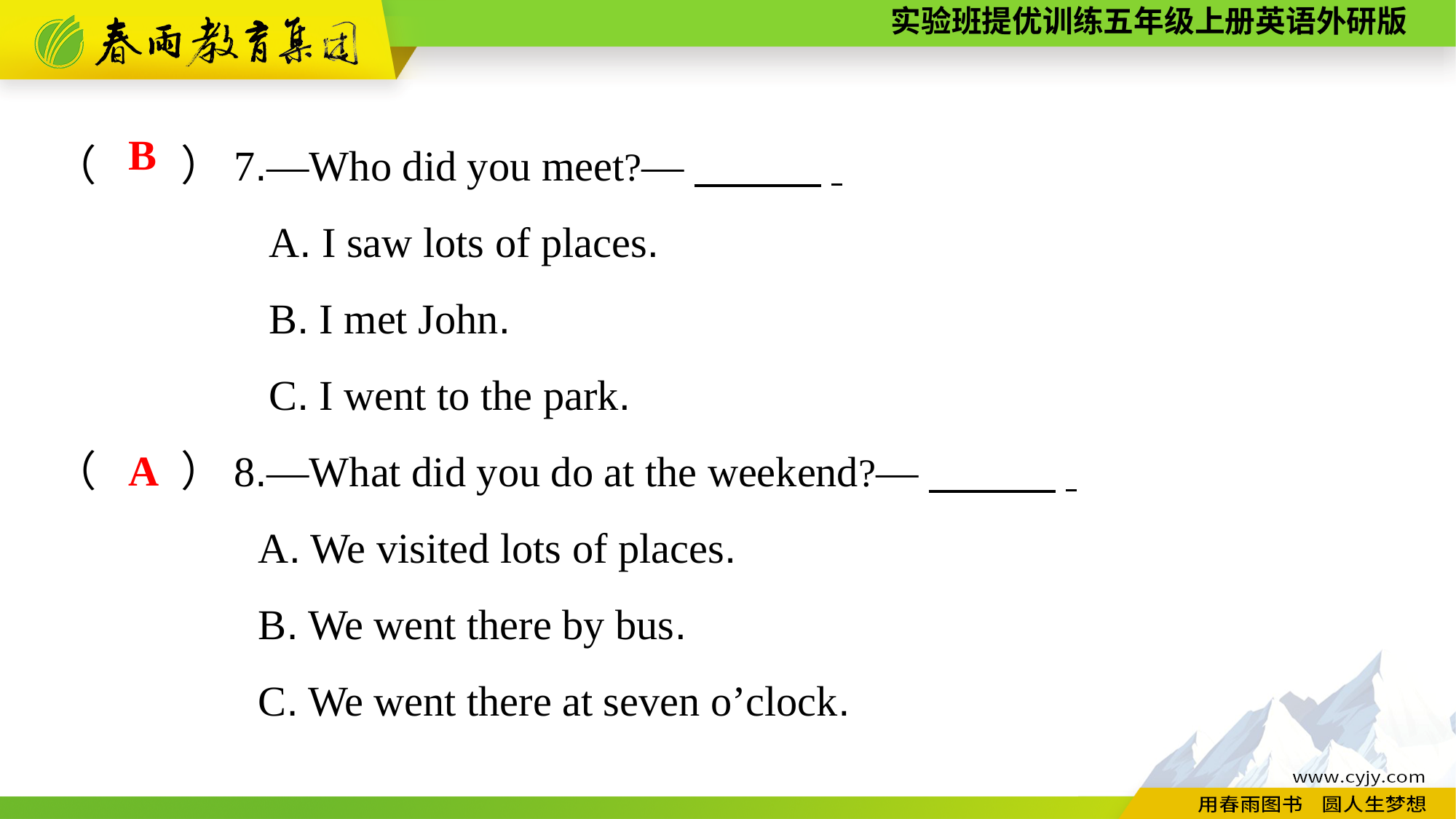

（　　）7.—Who did you meet?—　　　.
A. I saw lots of places.
B. I met John.
C. I went to the park.
（　　）8.—What did you do at the weekend?—　　　.
A. We visited lots of places.
B. We went there by bus.
C. We went there at seven o’clock.
B
A